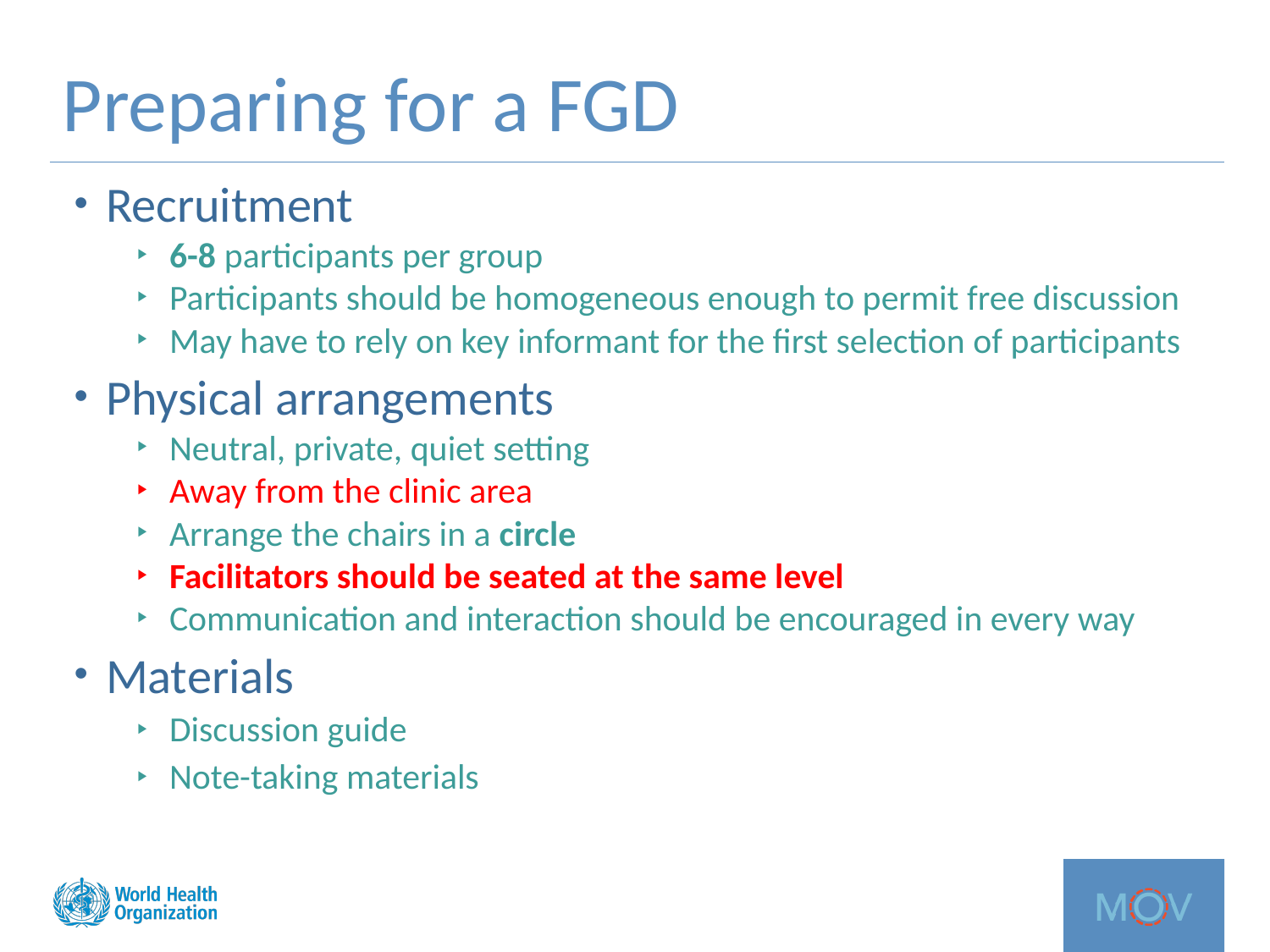

# Preparing for a FGD
Recruitment
6-8 participants per group
Participants should be homogeneous enough to permit free discussion
May have to rely on key informant for the first selection of participants
Physical arrangements
Neutral, private, quiet setting
Away from the clinic area
Arrange the chairs in a circle
Facilitators should be seated at the same level
Communication and interaction should be encouraged in every way
Materials
Discussion guide
Note-taking materials